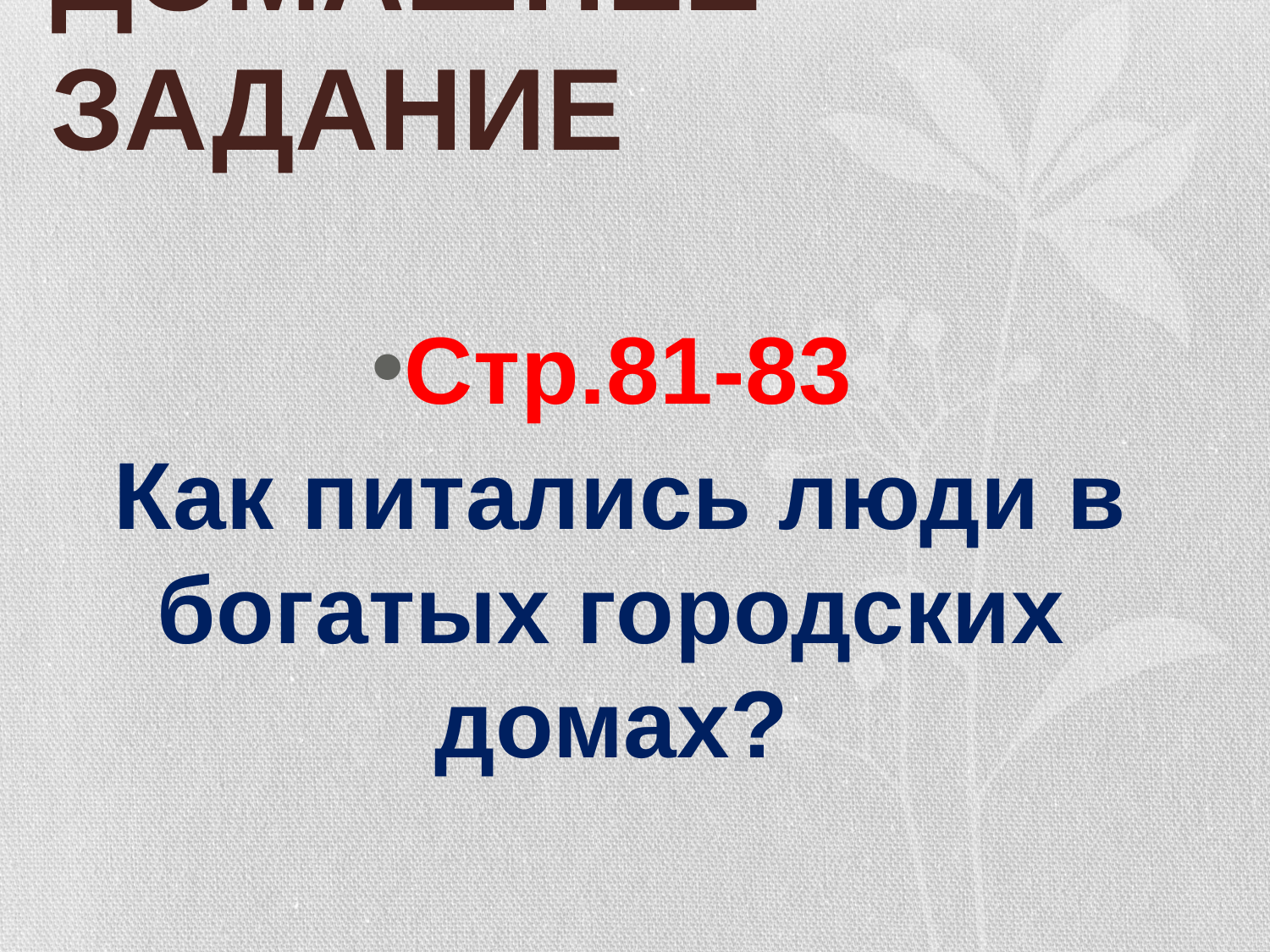

# ДОМАШНЕЕ ЗАДАНИЕ

Стр.81-83
 Как питались люди в богатых городских домах?